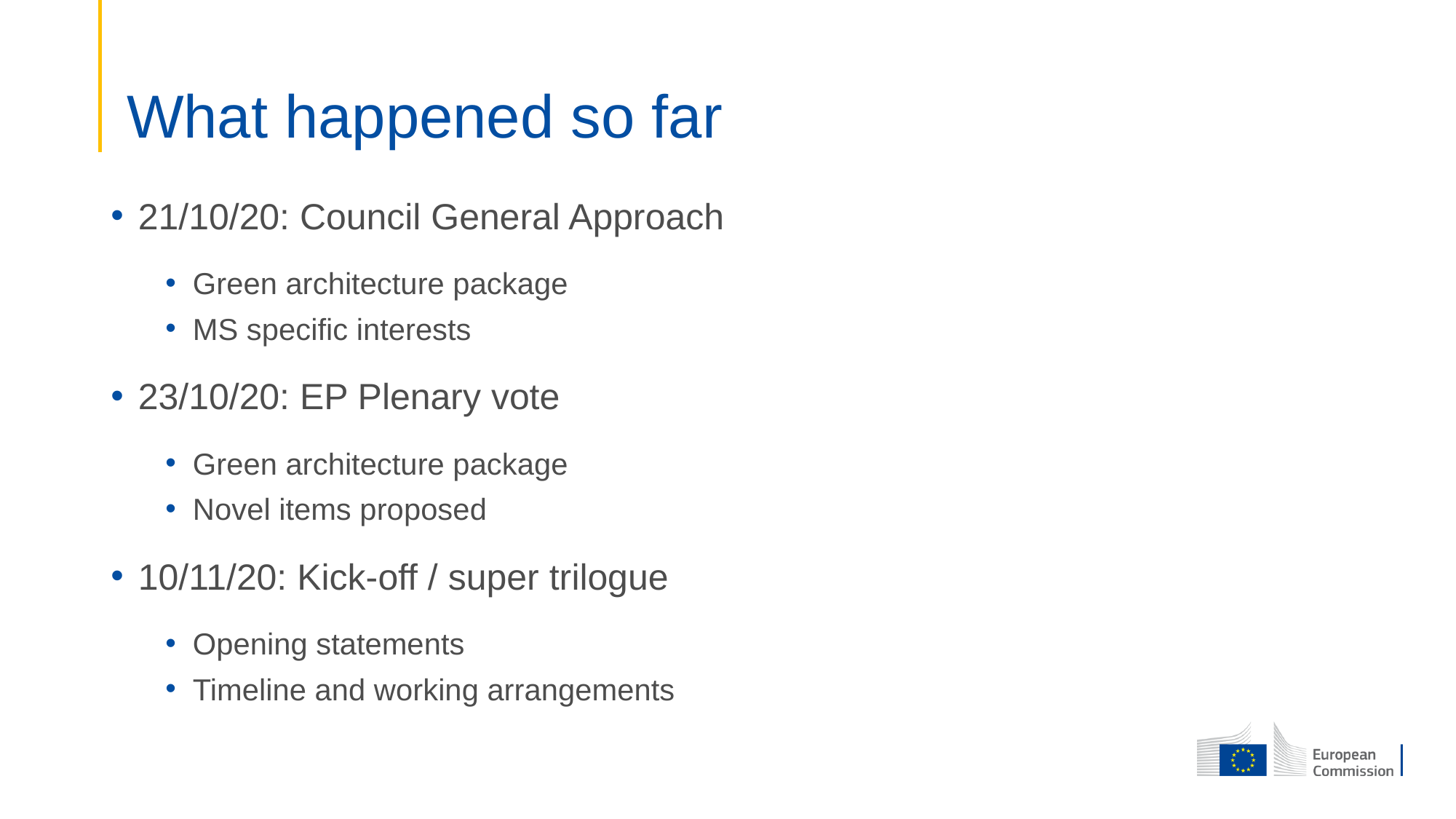

# What happened so far
21/10/20: Council General Approach
Green architecture package
MS specific interests
23/10/20: EP Plenary vote
Green architecture package
Novel items proposed
10/11/20: Kick-off / super trilogue
Opening statements
Timeline and working arrangements